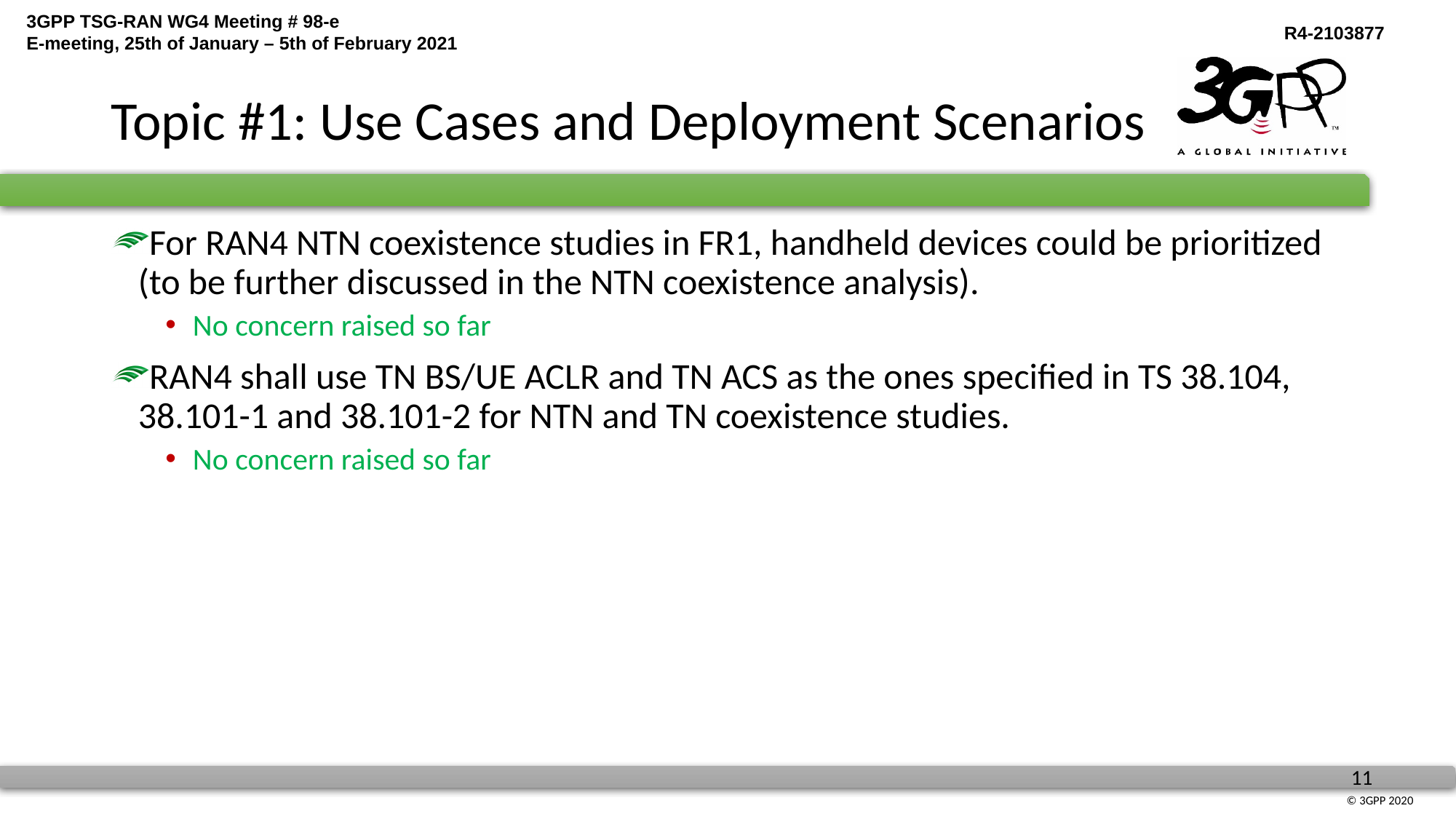

# Topic #1: Use Cases and Deployment Scenarios
For RAN4 NTN coexistence studies in FR1, handheld devices could be prioritized (to be further discussed in the NTN coexistence analysis).
No concern raised so far
RAN4 shall use TN BS/UE ACLR and TN ACS as the ones specified in TS 38.104, 38.101-1 and 38.101-2 for NTN and TN coexistence studies.
No concern raised so far